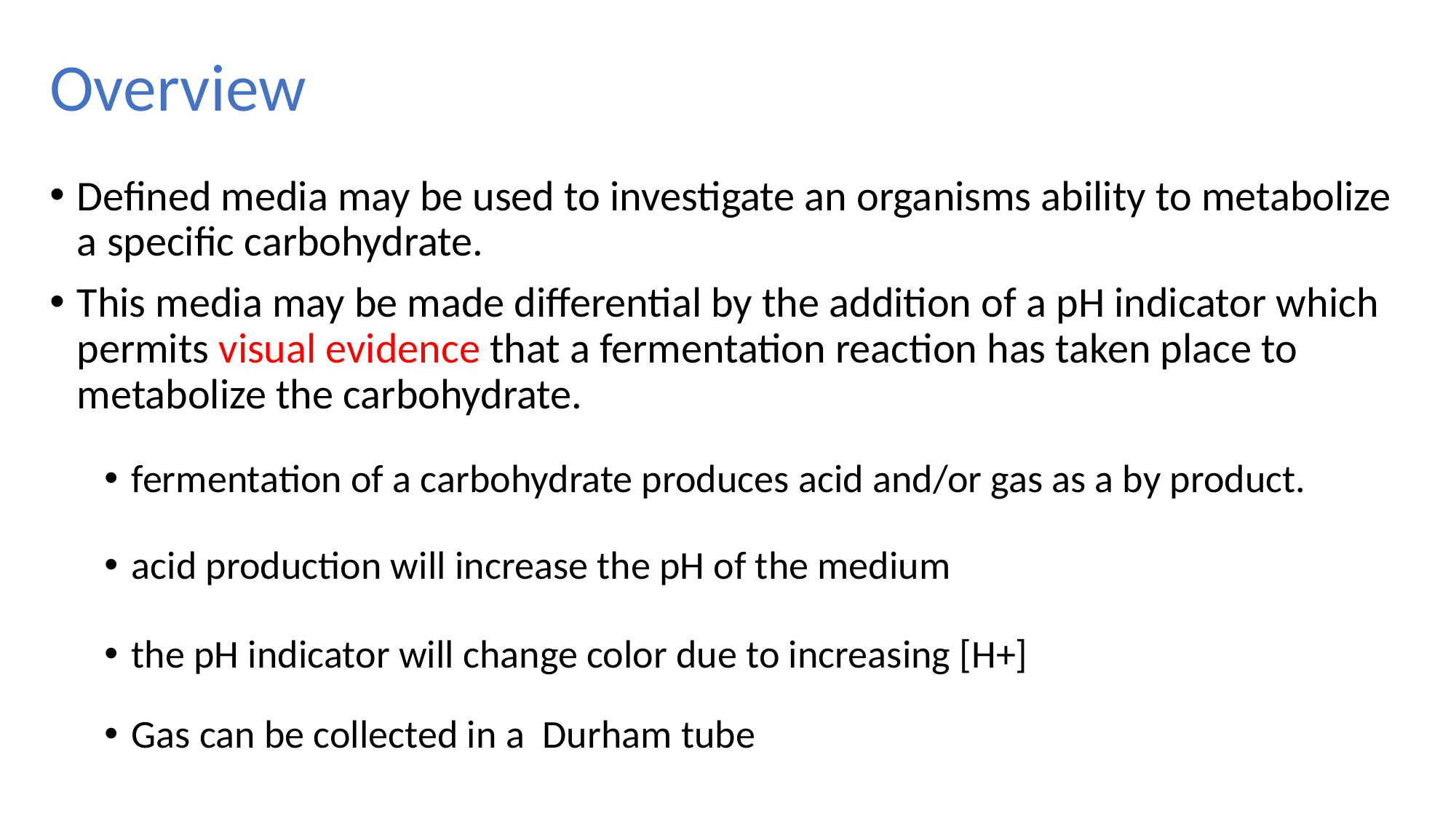

# Overview
Defined media may be used to investigate an organisms ability to metabolize a specific carbohydrate.
This media may be made differential by the addition of a pH indicator which permits visual evidence that a fermentation reaction has taken place to metabolize the carbohydrate.

fermentation of a carbohydrate produces acid and/or gas as a by product.

acid production will increase the pH of the medium

the pH indicator will change color due to increasing [H+]

Gas can be collected in a  Durham tube